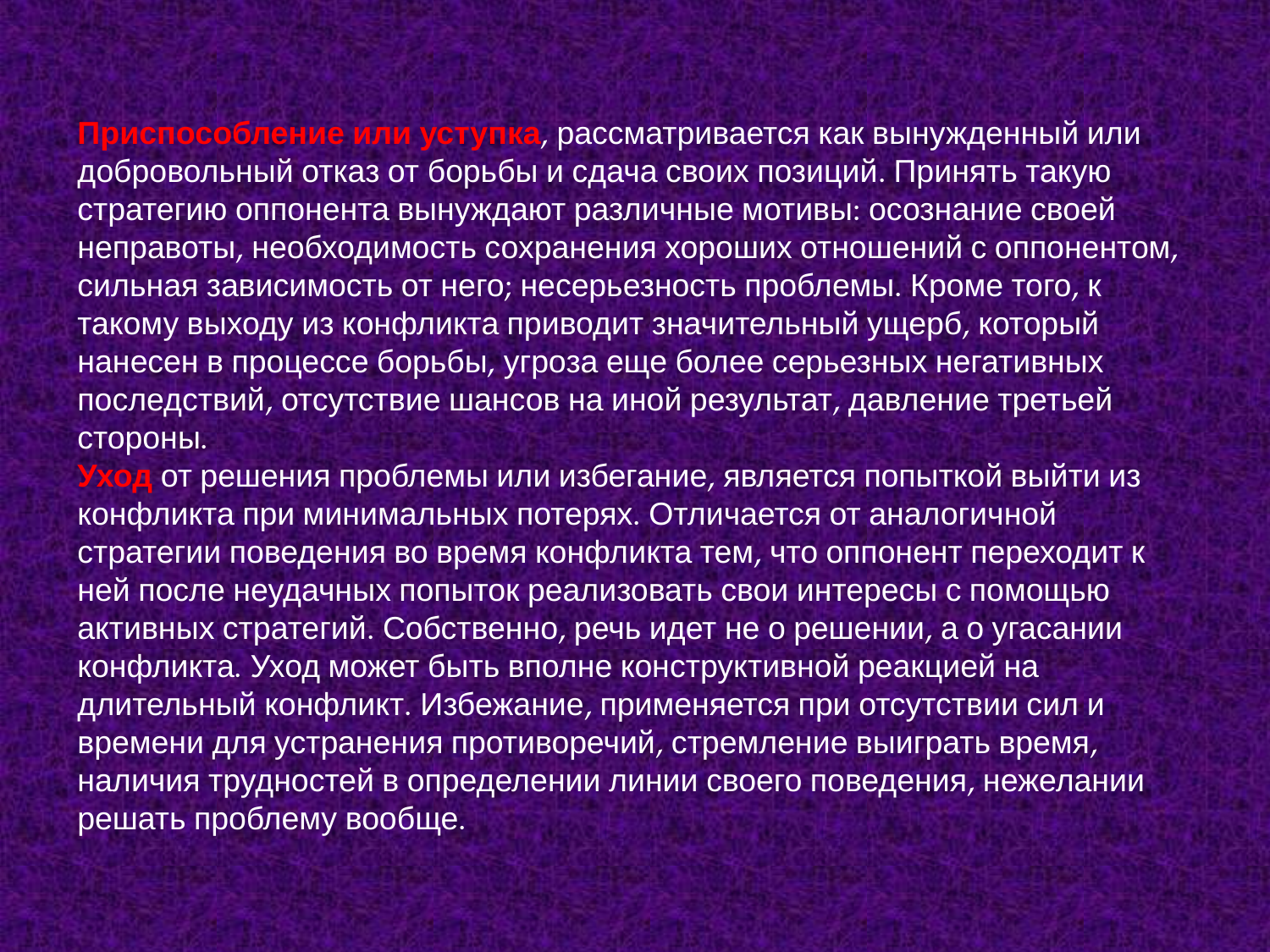

Приспособление или уступка, рассматривается как вынужденный или добровольный отказ от борьбы и сдача своих позиций. Принять такую стратегию оппонента вынуждают различные мотивы: осознание своей неправоты, необходимость сохранения хороших отношений с оппонентом, сильная зависимость от него; несерьезность проблемы. Кроме того, к такому выходу из конфликта приводит значительный ущерб, который нанесен в процессе борьбы, угроза еще более серьезных негативных последствий, отсутствие шансов на иной результат, давление третьей стороны.
Уход от решения проблемы или избегание, является попыткой выйти из конфликта при минимальных потерях. Отличается от аналогичной стратегии поведения во время конфликта тем, что оппонент переходит к ней после неудачных попыток реализовать свои интересы с помощью активных стратегий. Собственно, речь идет не о решении, а о угасании конфликта. Уход может быть вполне конструктивной реакцией на длительный конфликт. Избежание, применяется при отсутствии сил и времени для устранения противоречий, стремление выиграть время, наличия трудностей в определении линии своего поведения, нежелании решать проблему вообще.